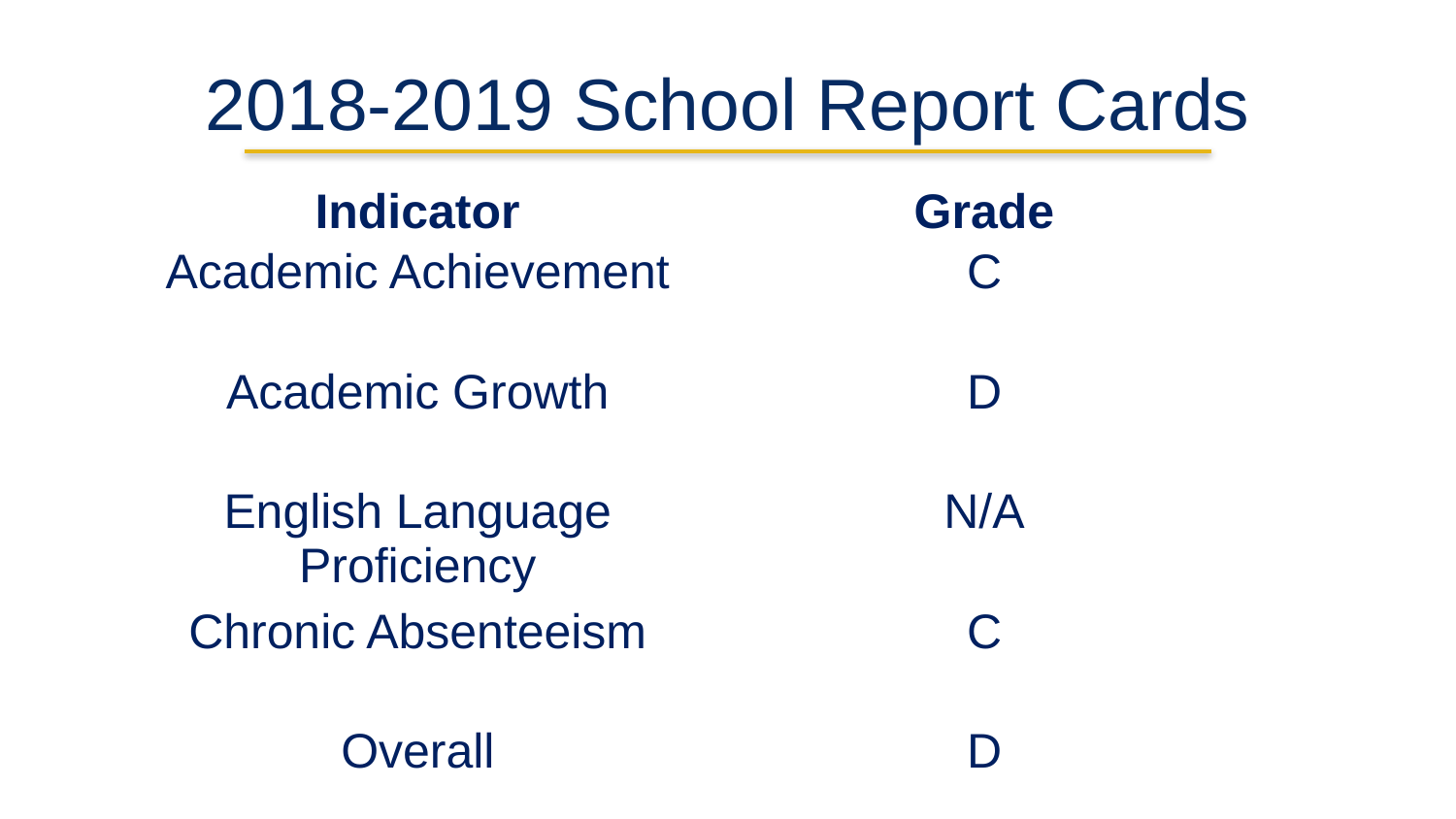

# 2018-2019 School Report Cards
| Indicator | Grade |
| --- | --- |
| Academic Achievement | C |
| Academic Growth | D |
| English Language Proficiency | N/A |
| Chronic Absenteeism | C |
| Overall | D |